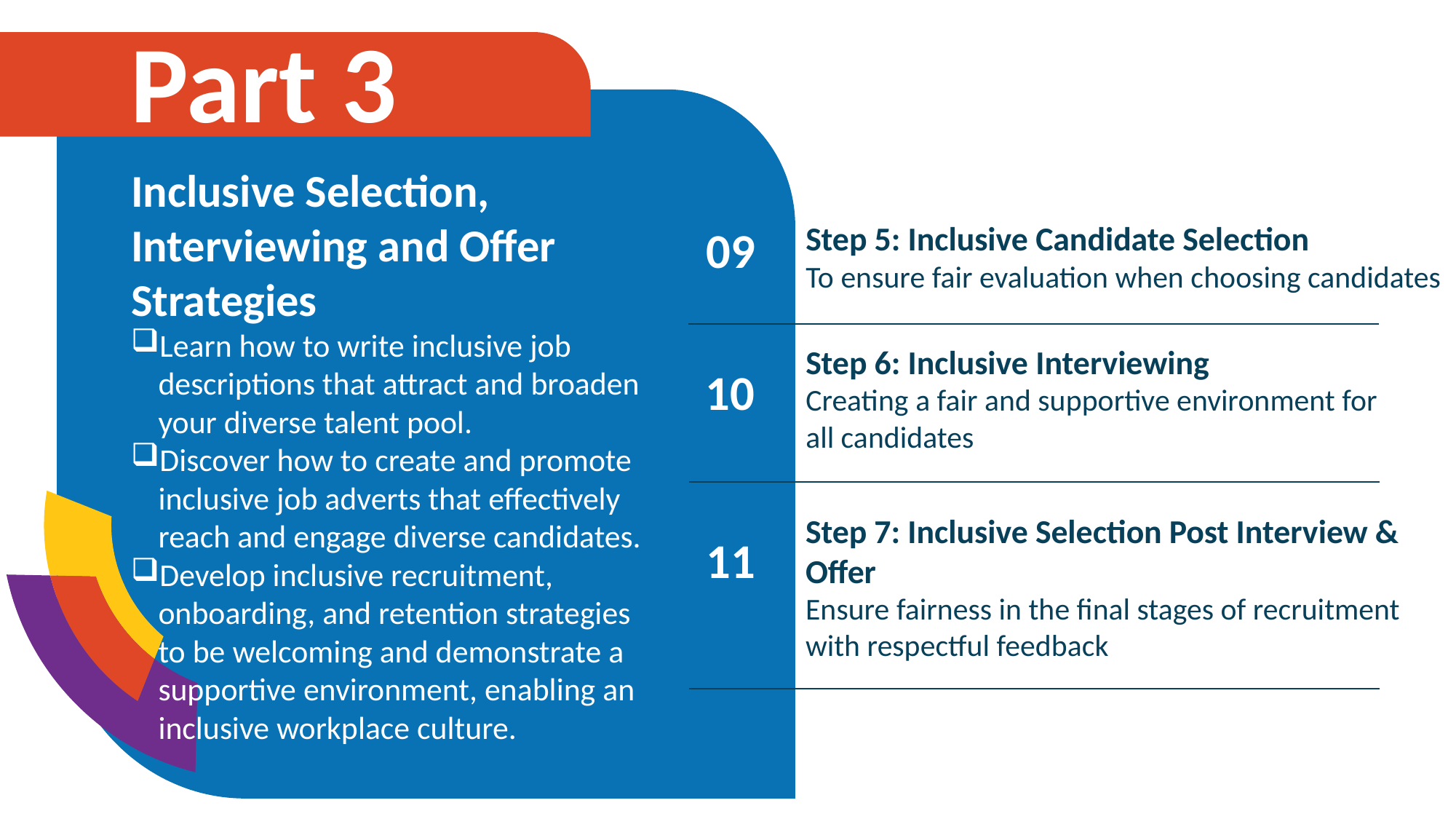

Part 3
Inclusive Selection, Interviewing and Offer Strategies
Learn how to write inclusive job descriptions that attract and broaden your diverse talent pool.
Discover how to create and promote inclusive job adverts that effectively reach and engage diverse candidates.
Develop inclusive recruitment, onboarding, and retention strategies to be welcoming and demonstrate a supportive environment, enabling an inclusive workplace culture.
09
Step 5: Inclusive Candidate Selection
To ensure fair evaluation when choosing candidates
Step 6: Inclusive Interviewing
Creating a fair and supportive environment for all candidates
10
Step 7: Inclusive Selection Post Interview & Offer
Ensure fairness in the final stages of recruitment with respectful feedback
11